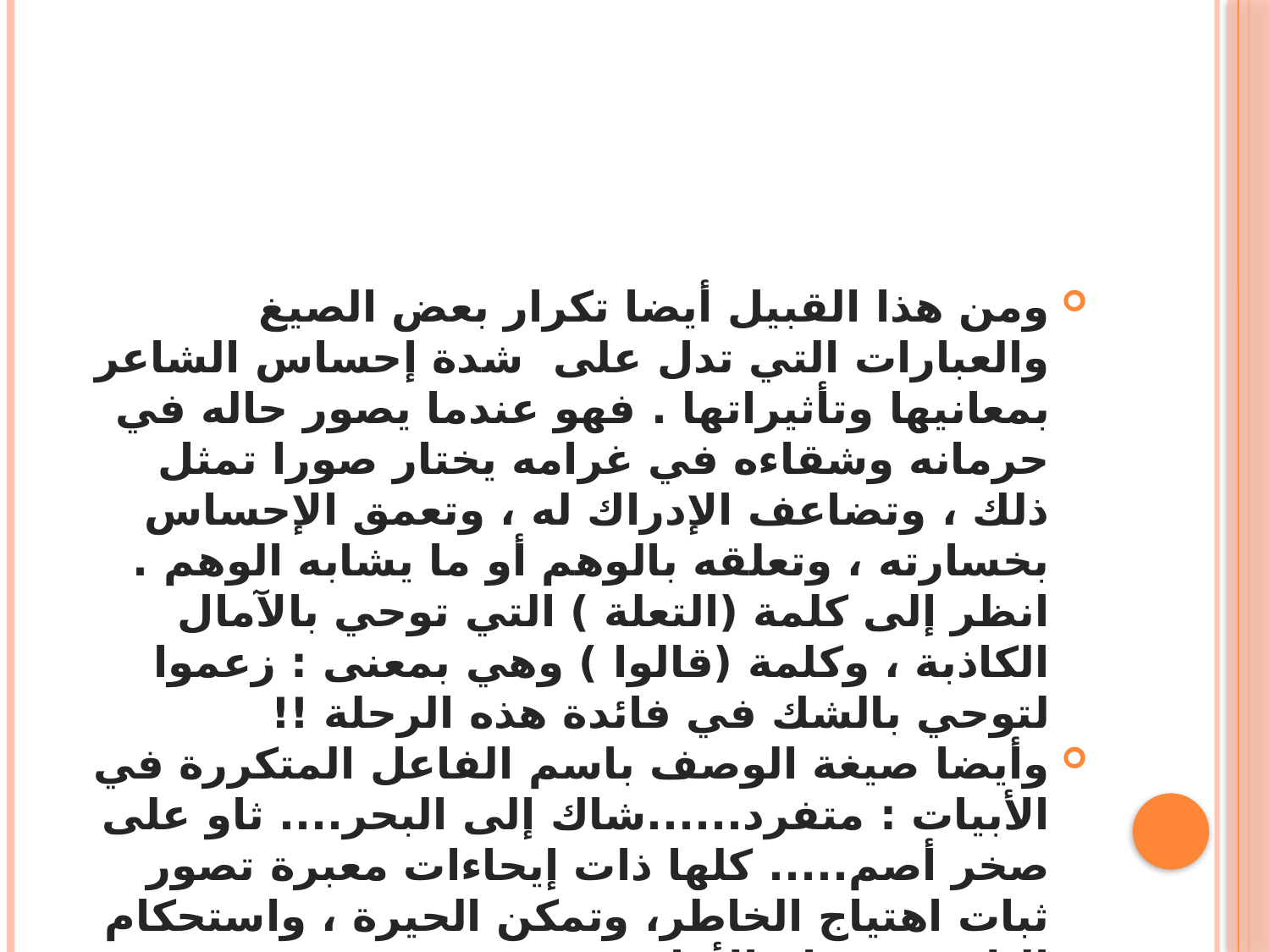

ومن هذا القبيل أيضا تكرار بعض الصيغ والعبارات التي تدل على  شدة إحساس الشاعر بمعانيها وتأثيراتها . فهو عندما يصور حاله في حرمانه وشقاءه في غرامه يختار صورا تمثل ذلك ، وتضاعف الإدراك له ، وتعمق الإحساس بخسارته ، وتعلقه بالوهم أو ما يشابه الوهم . انظر إلى كلمة (التعلة ) التي توحي بالآمال الكاذبة ، وكلمة (قالوا ) وهي بمعنى : زعموا لتوحي بالشك في فائدة هذه الرحلة !!
وأيضا صيغة الوصف باسم الفاعل المتكررة في الأبيات : متفرد......شاك إلى البحر.... ثاو على صخر أصم..... كلها ذات إيحاءات معبرة تصور ثبات اهتياج الخاطر، وتمكن الحيرة ، واستحكام البلاء ، وضياع الأمل .